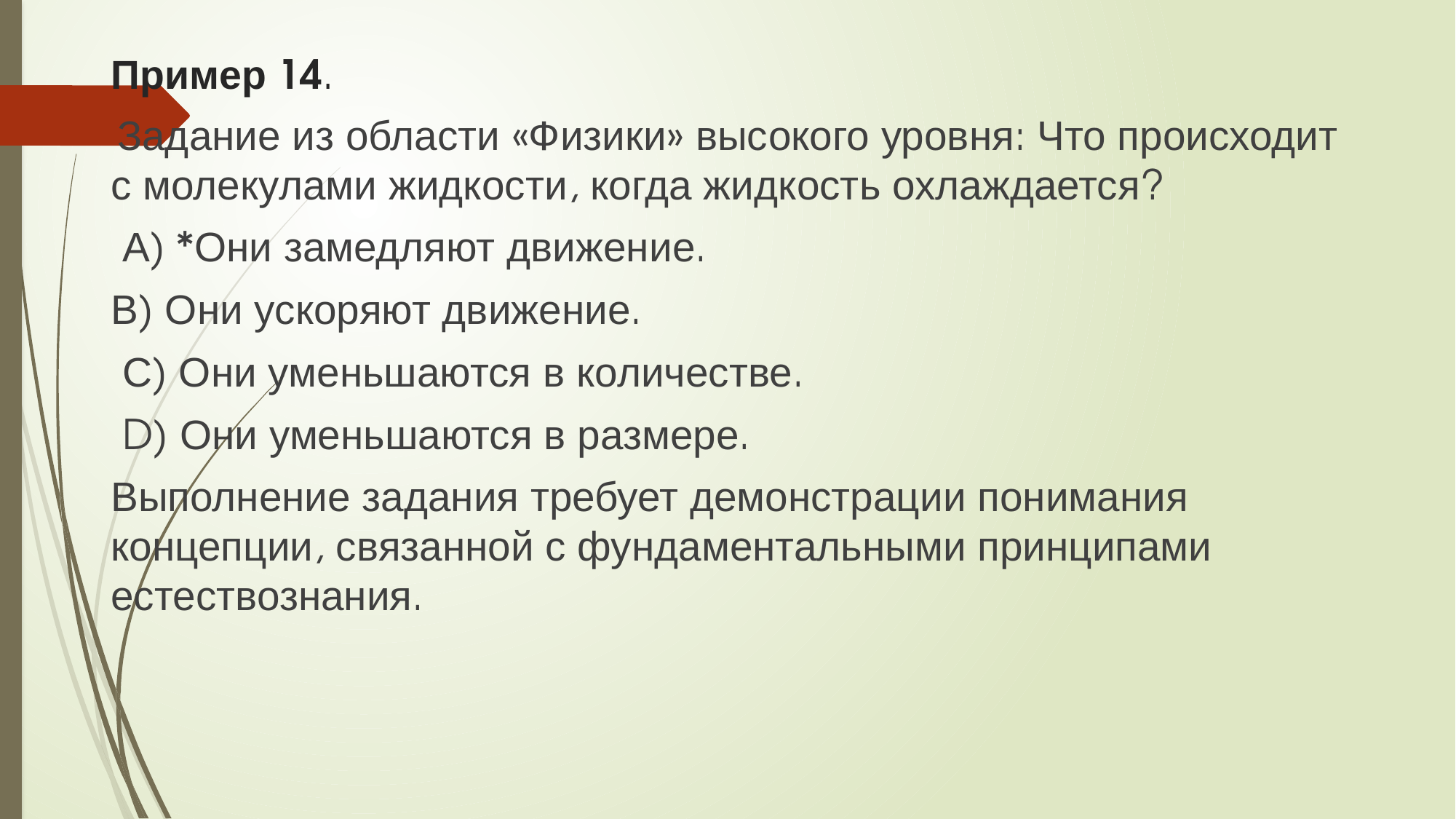

# Пример 14.
 Задание из области «Физики» высокого уровня: Что происходит с молекулами жидкости, когда жидкость охлаждается?
 А) *Они замедляют движение.
В) Они ускоряют движение.
 С) Они уменьшаются в количестве.
 D) Они уменьшаются в размере.
Выполнение задания требует демонстрации понимания концепции, связанной с фундаментальными принципами естествознания.